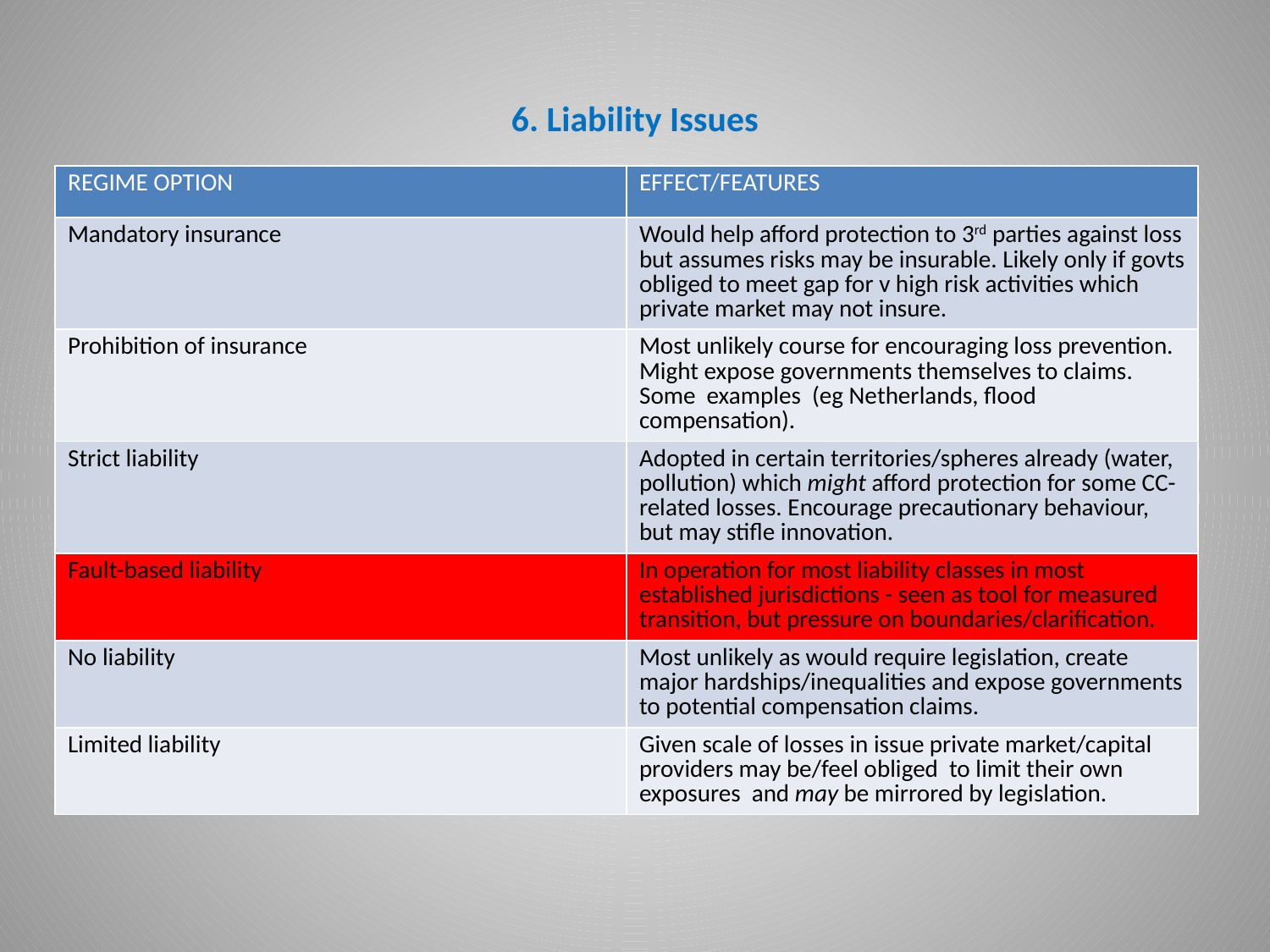

# 6. Liability Issues
| REGIME OPTION | EFFECT/FEATURES |
| --- | --- |
| Mandatory insurance | Would help afford protection to 3rd parties against loss but assumes risks may be insurable. Likely only if govts obliged to meet gap for v high risk activities which private market may not insure. |
| Prohibition of insurance | Most unlikely course for encouraging loss prevention. Might expose governments themselves to claims. Some examples (eg Netherlands, flood compensation). |
| Strict liability | Adopted in certain territories/spheres already (water, pollution) which might afford protection for some CC-related losses. Encourage precautionary behaviour, but may stifle innovation. |
| Fault-based liability | In operation for most liability classes in most established jurisdictions - seen as tool for measured transition, but pressure on boundaries/clarification. |
| No liability | Most unlikely as would require legislation, create major hardships/inequalities and expose governments to potential compensation claims. |
| Limited liability | Given scale of losses in issue private market/capital providers may be/feel obliged to limit their own exposures and may be mirrored by legislation. |